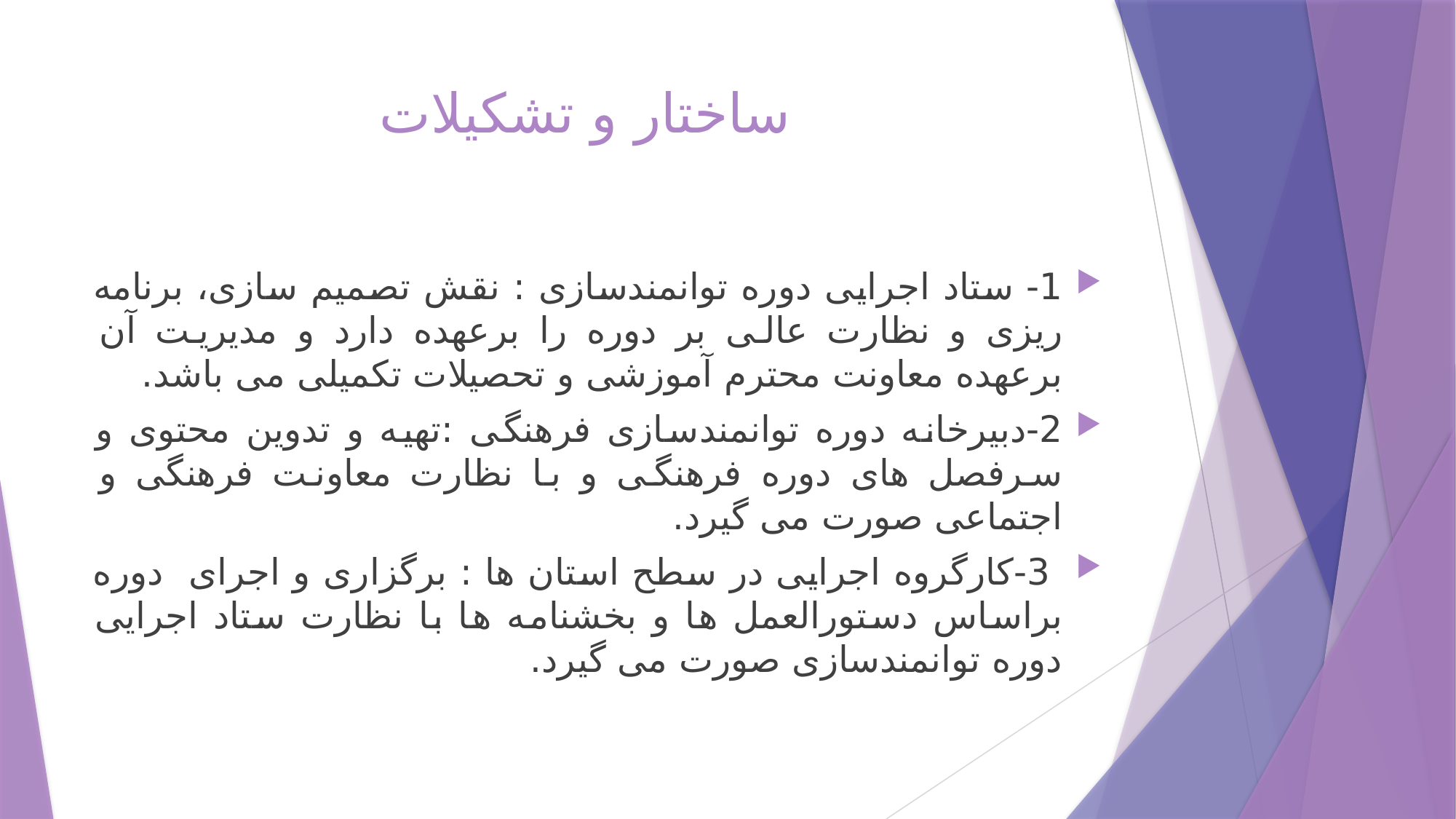

# ساختار و تشکیلات
1- ستاد اجرایی دوره توانمندسازی : نقش تصمیم سازی، برنامه ریزی و نظارت عالی بر دوره را برعهده دارد و مدیریت آن برعهده معاونت محترم آموزشی و تحصیلات تکمیلی می باشد.
2-دبیرخانه دوره توانمندسازی فرهنگی :تهیه و تدوین محتوی و سرفصل های دوره فرهنگی و با نظارت معاونت فرهنگی و اجتماعی صورت می گیرد.
 3-کارگروه اجرایی در سطح استان ها : برگزاری و اجرای  دوره براساس دستورالعمل ها و بخشنامه ها با نظارت ستاد اجرایی دوره توانمندسازی صورت می گیرد.